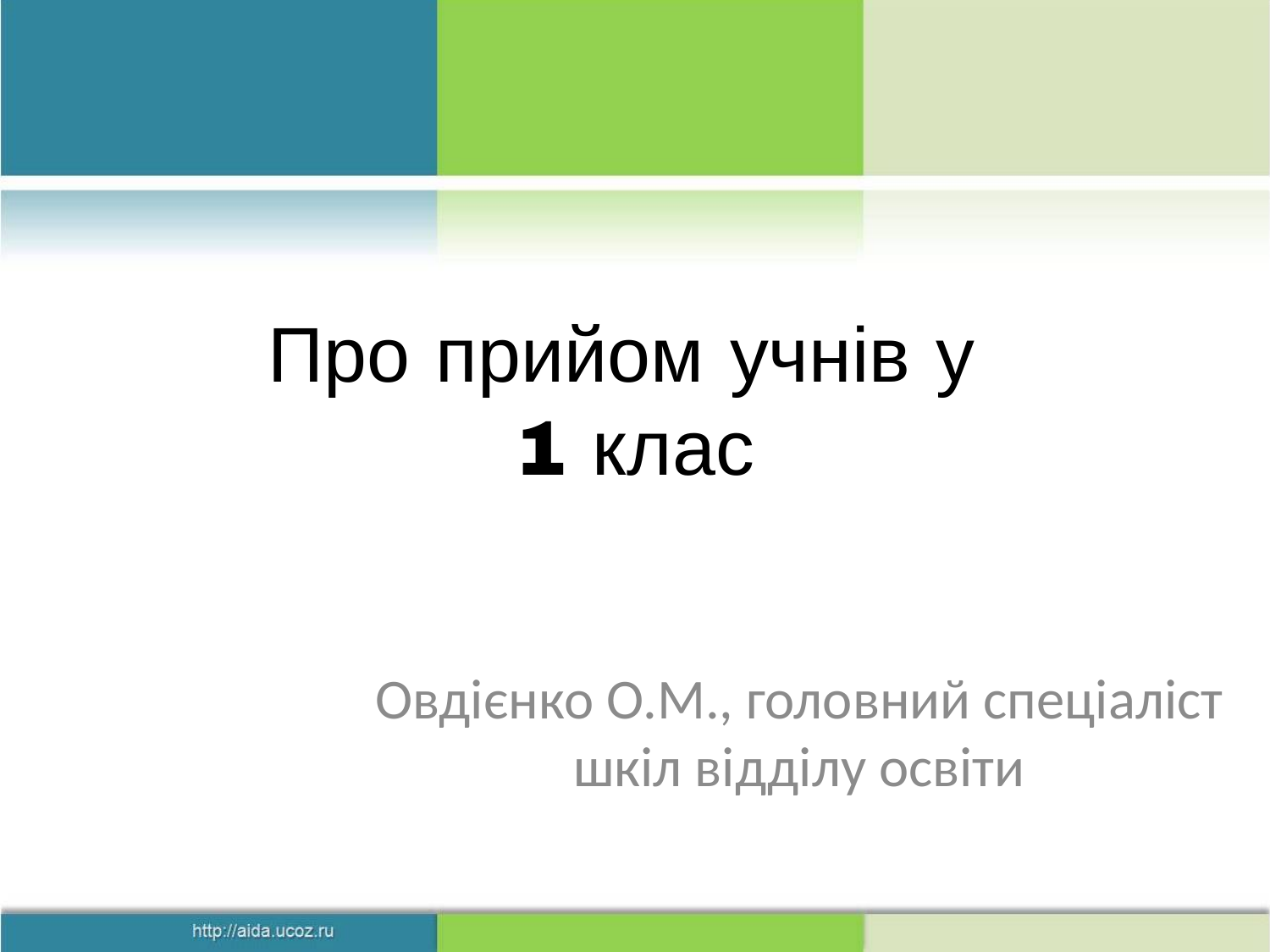

# Про прийом учнів у 1 клас
Овдієнко О.М., головний спеціаліст шкіл відділу освіти